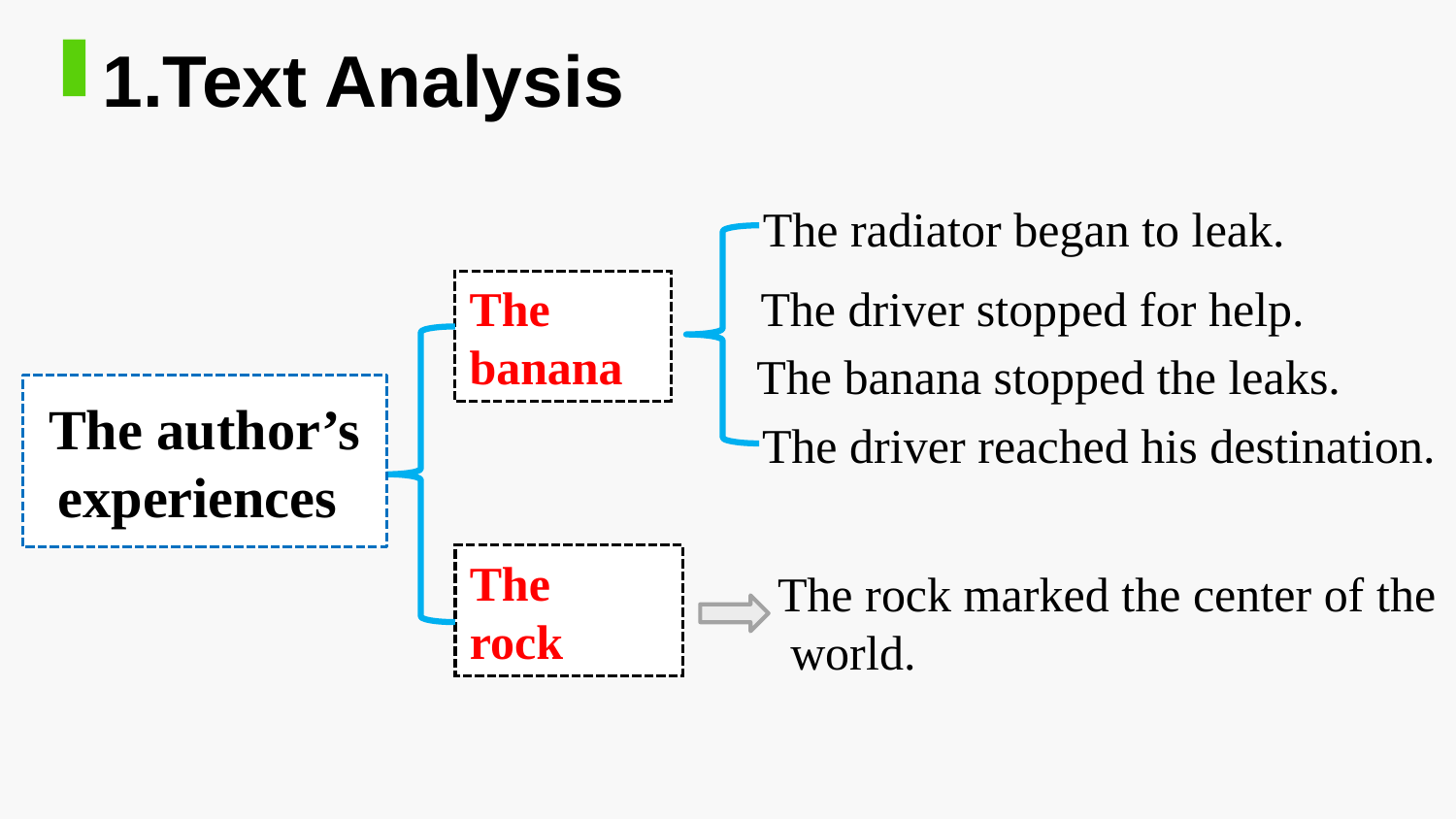

1.Text Analysis

The radiator began to leak.

The banana
The driver stopped for help.

The banana stopped the leaks.
The author’s experiences
The driver reached his destination.
The
rock
 The rock marked the center of the
  world.